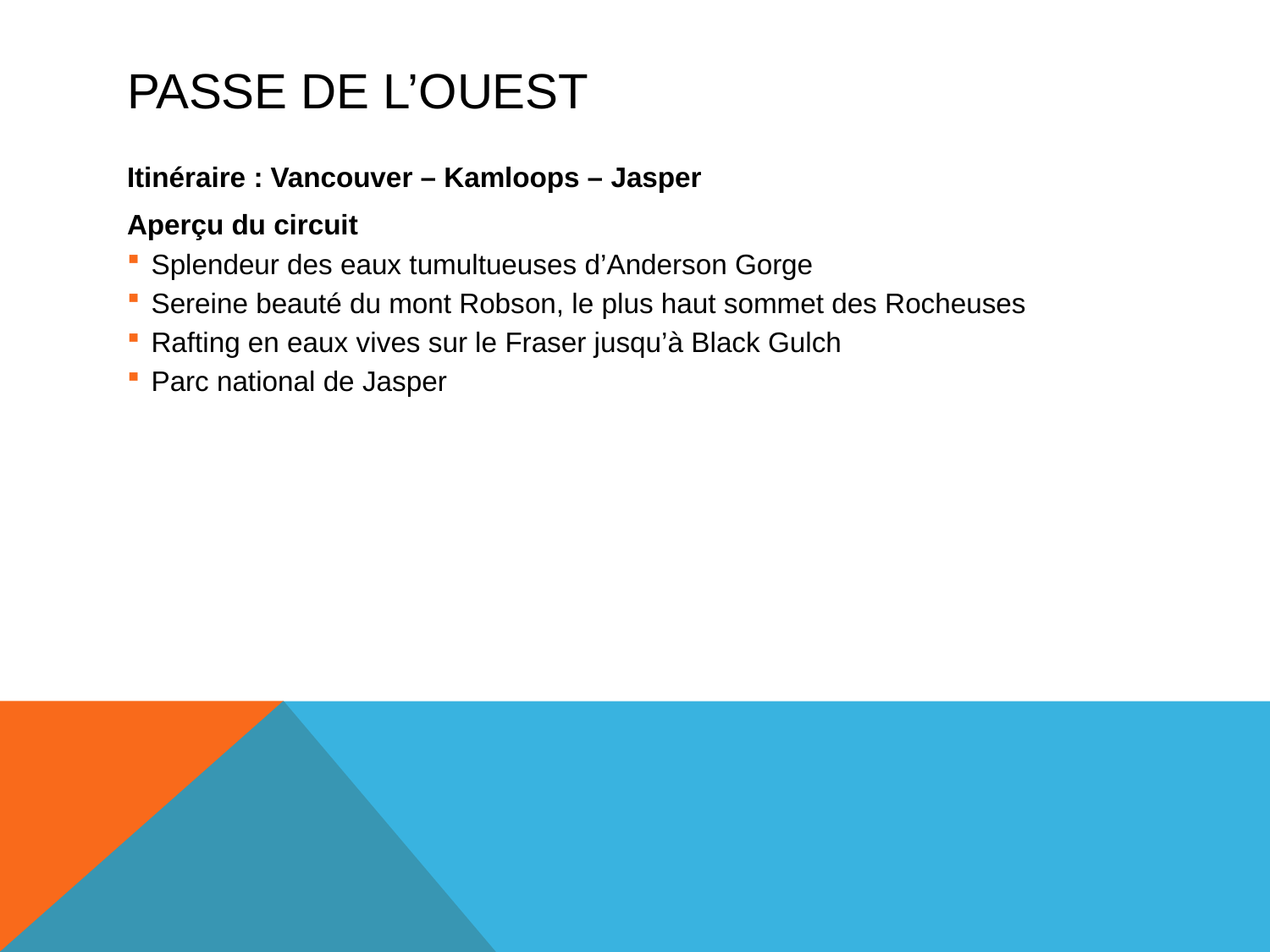

# Passe de l’Ouest
Itinéraire : Vancouver – Kamloops – Jasper
Aperçu du circuit
Splendeur des eaux tumultueuses d’Anderson Gorge
Sereine beauté du mont Robson, le plus haut sommet des Rocheuses
Rafting en eaux vives sur le Fraser jusqu’à Black Gulch
Parc national de Jasper